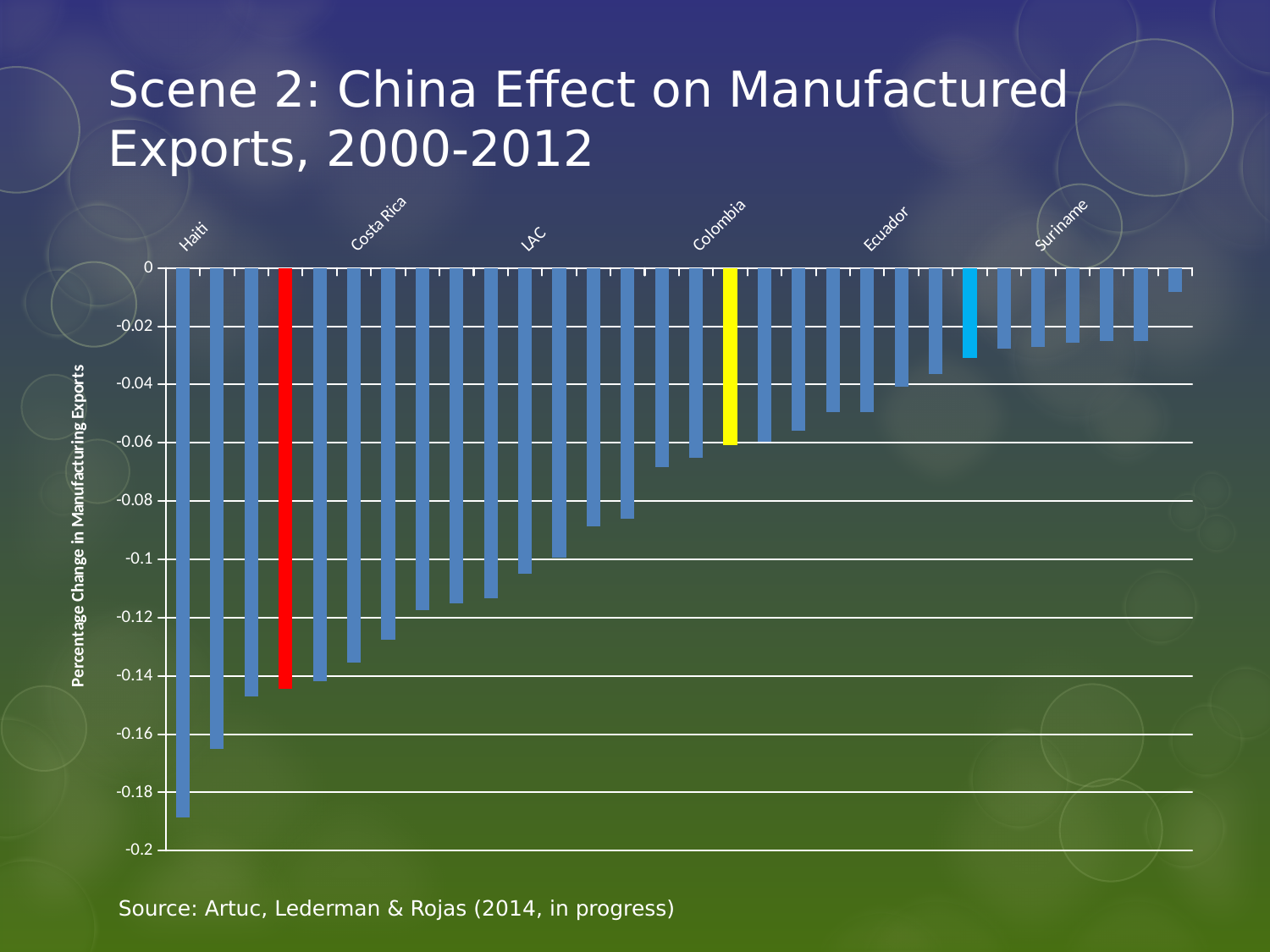

# Scene 2: China Effect on Manufactured Exports, 2000-2012

### Chart

| Category | Direct Effect |
|---|---|
| Haiti | -0.1885985 |
| Honduras | -0.1650296 |
| El Salvador | -0.1471369 |
| Mexico | -0.1444517 |
| Dominican Republic | -0.1418457 |
| Costa Rica | -0.1355019 |
| Guatemala | -0.1275347 |
| St. Lucia | -0.1174028 |
| Panama | -0.1149764 |
| Nicaragua | -0.1132858 |
| LAC | -0.1049692 |
| St. Kitts and Nevis | -0.0993215 |
| St. Vincent and the Grenadines | -0.08864 |
| Dominica | -0.0859513 |
| Grenada | -0.0681873 |
| Colombia | -0.0651349 |
| Brazil | -0.0608105 |
| Peru | -0.0597137 |
| Jamaica | -0.0558505 |
| Belize | -0.0494783 |
| Ecuador | -0.0494169 |
| Uruguay | -0.0407493 |
| Chile | -0.0362595 |
| Argentina | -0.0308563 |
| Bolivia | -0.0275712 |
| Suriname | -0.0269869 |
| Venezuela | -0.0255945 |
| Paraguay | -0.0252082 |
| Guyana | -0.0251006 |
| Cuba | -0.0082024 |
Source: Artuc, Lederman & Rojas (2014, in progress)